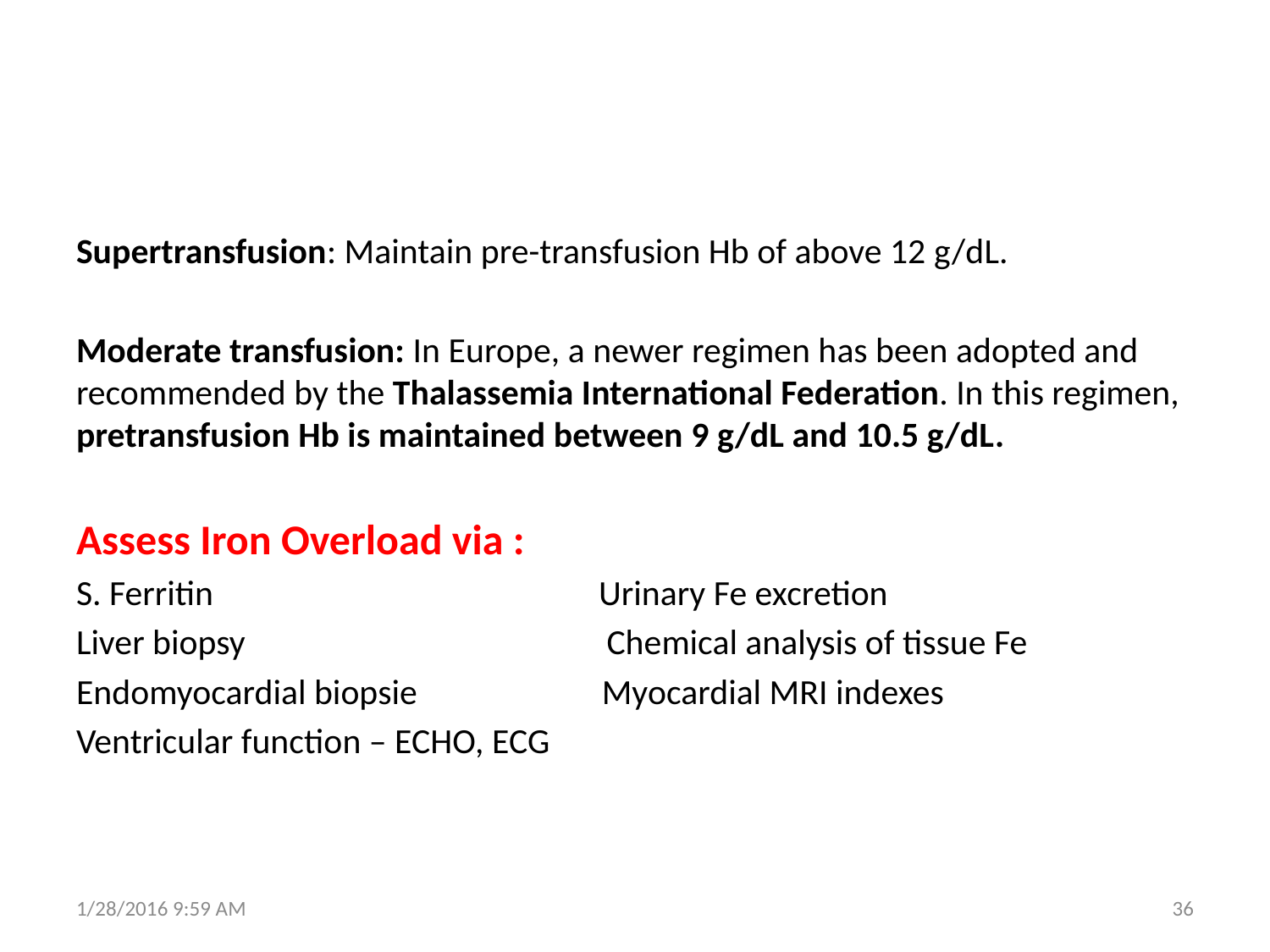

#
Supertransfusion: Maintain pre-transfusion Hb of above 12 g/dL.

Moderate transfusion: In Europe, a newer regimen has been adopted and recommended by the Thalassemia International Federation. In this regimen, pretransfusion Hb is maintained between 9 g/dL and 10.5 g/dL.

Assess Iron Overload via :
S. Ferritin                                                Urinary Fe excretion
Liver biopsy                                             Chemical analysis of tissue Fe
Endomyocardial biopsie                       Myocardial MRI indexes
Ventricular function – ECHO, ECG

1/28/2016 9:59 AM
36